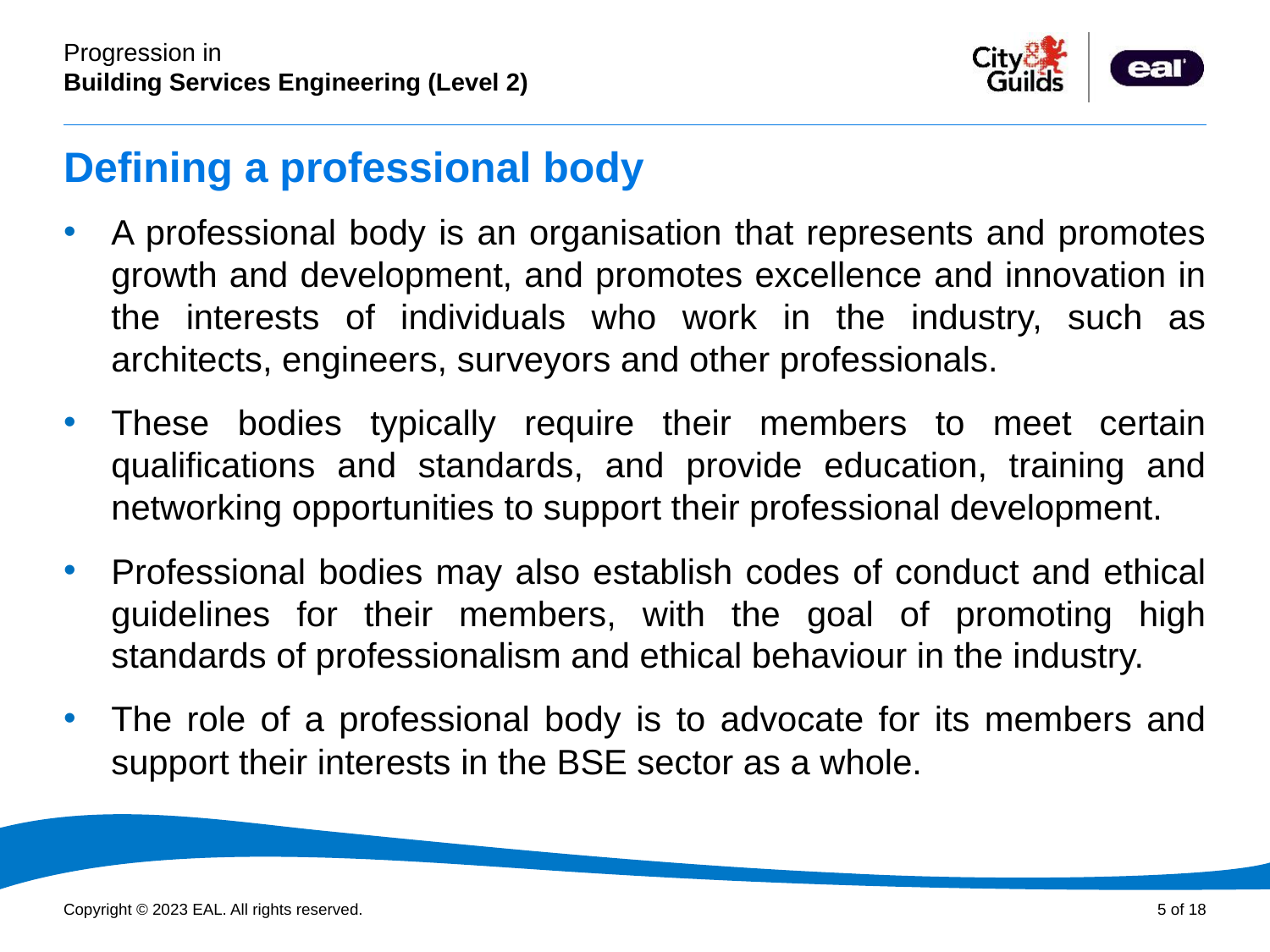

# Defining a professional body
A professional body is an organisation that represents and promotes growth and development, and promotes excellence and innovation in the interests of individuals who work in the industry, such as architects, engineers, surveyors and other professionals.
These bodies typically require their members to meet certain qualifications and standards, and provide education, training and networking opportunities to support their professional development.
Professional bodies may also establish codes of conduct and ethical guidelines for their members, with the goal of promoting high standards of professionalism and ethical behaviour in the industry.
The role of a professional body is to advocate for its members and support their interests in the BSE sector as a whole.